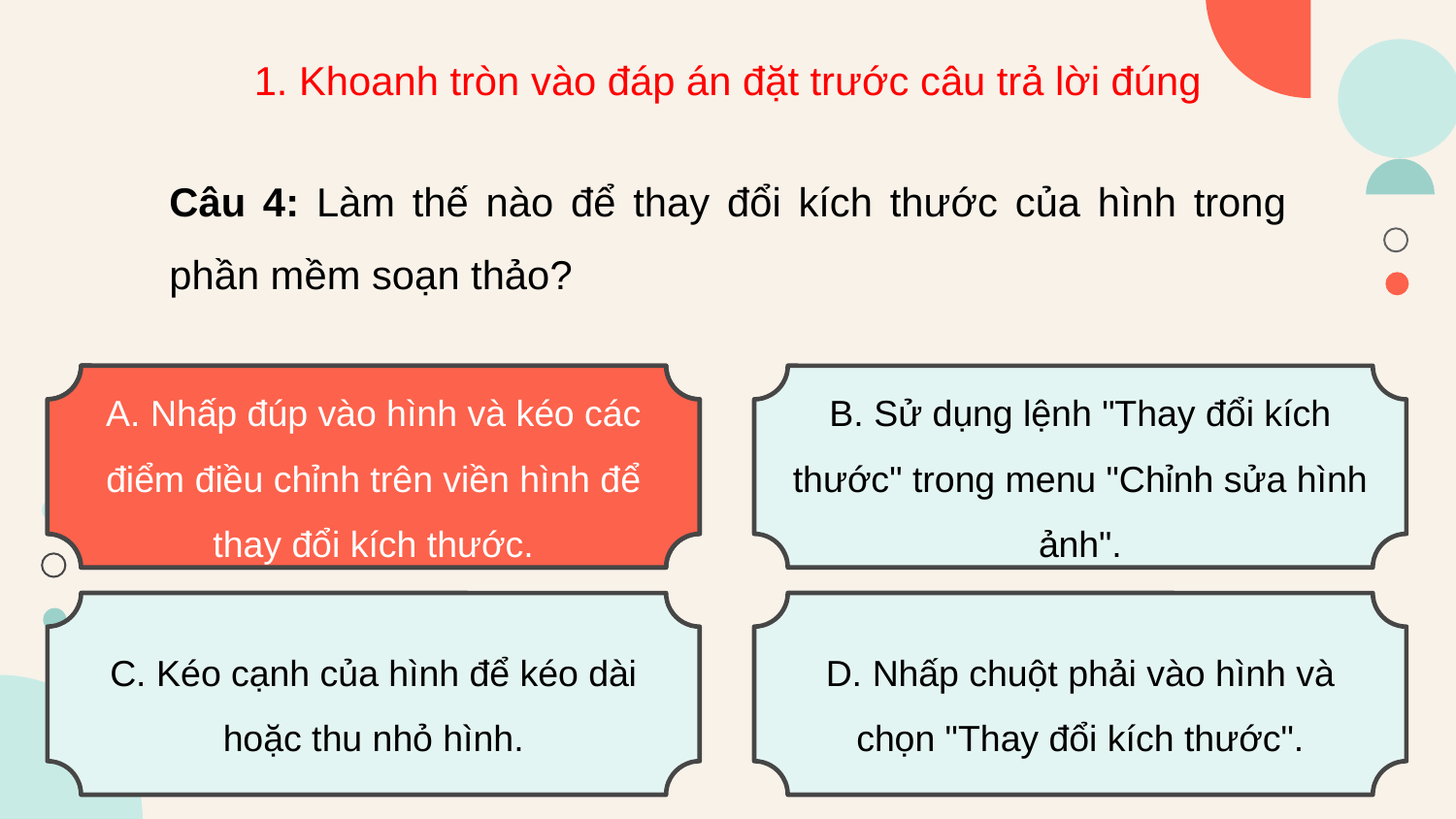

1. Khoanh tròn vào đáp án đặt trước câu trả lời đúng
Câu 4: Làm thế nào để thay đổi kích thước của hình trong phần mềm soạn thảo?
A. Nhấp đúp vào hình và kéo các điểm điều chỉnh trên viền hình để thay đổi kích thước.
A. Nhấp đúp vào hình và kéo các điểm điều chỉnh trên viền hình để thay đổi kích thước.
B. Sử dụng lệnh "Thay đổi kích thước" trong menu "Chỉnh sửa hình ảnh".
C. Kéo cạnh của hình để kéo dài hoặc thu nhỏ hình.
D. Nhấp chuột phải vào hình và chọn "Thay đổi kích thước".